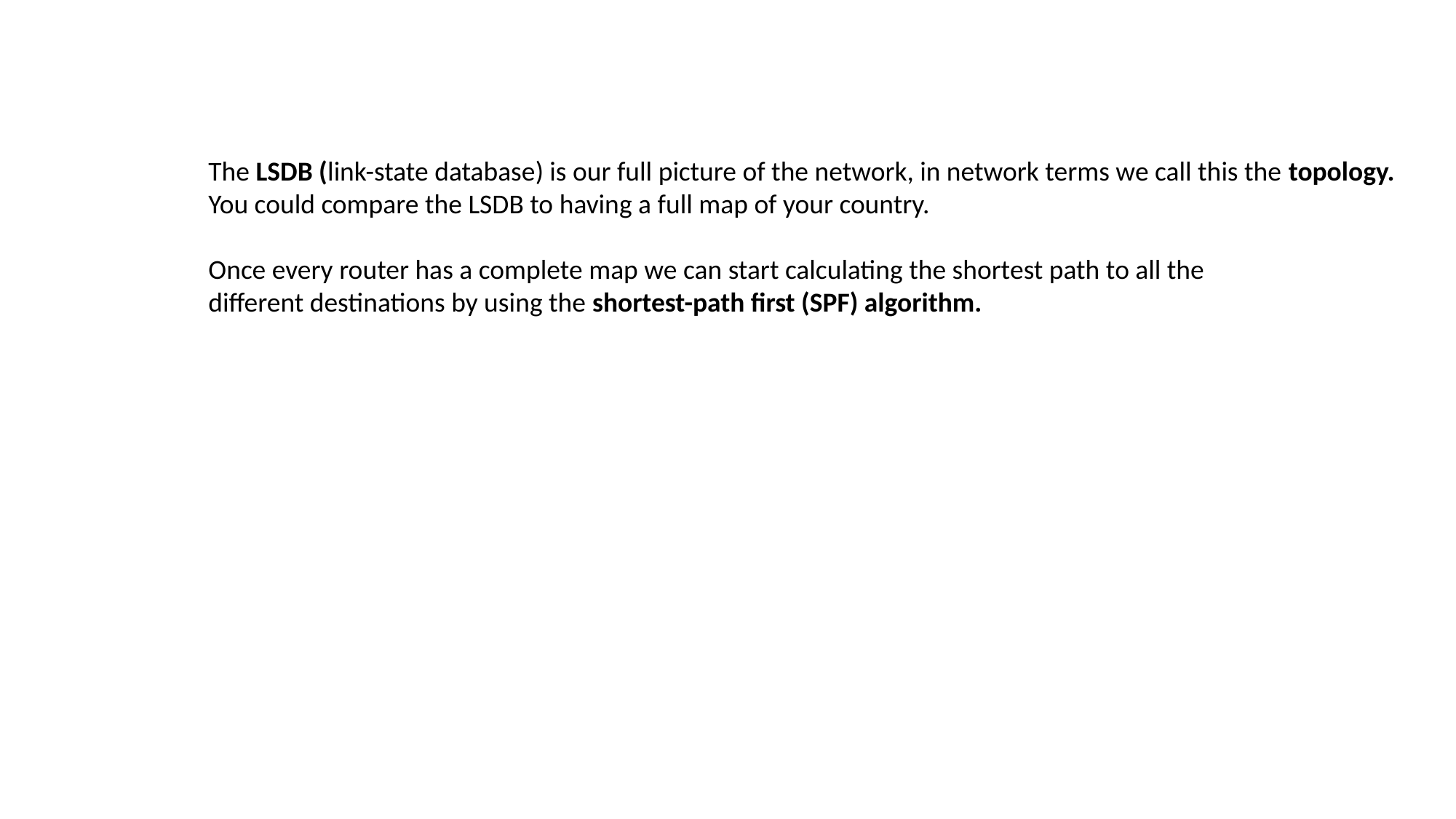

The LSDB (link-state database) is our full picture of the network, in network terms we call this the topology.
You could compare the LSDB to having a full map of your country.

Once every router has a complete map we can start calculating the shortest path to all the
different destinations by using the shortest-path first (SPF) algorithm.